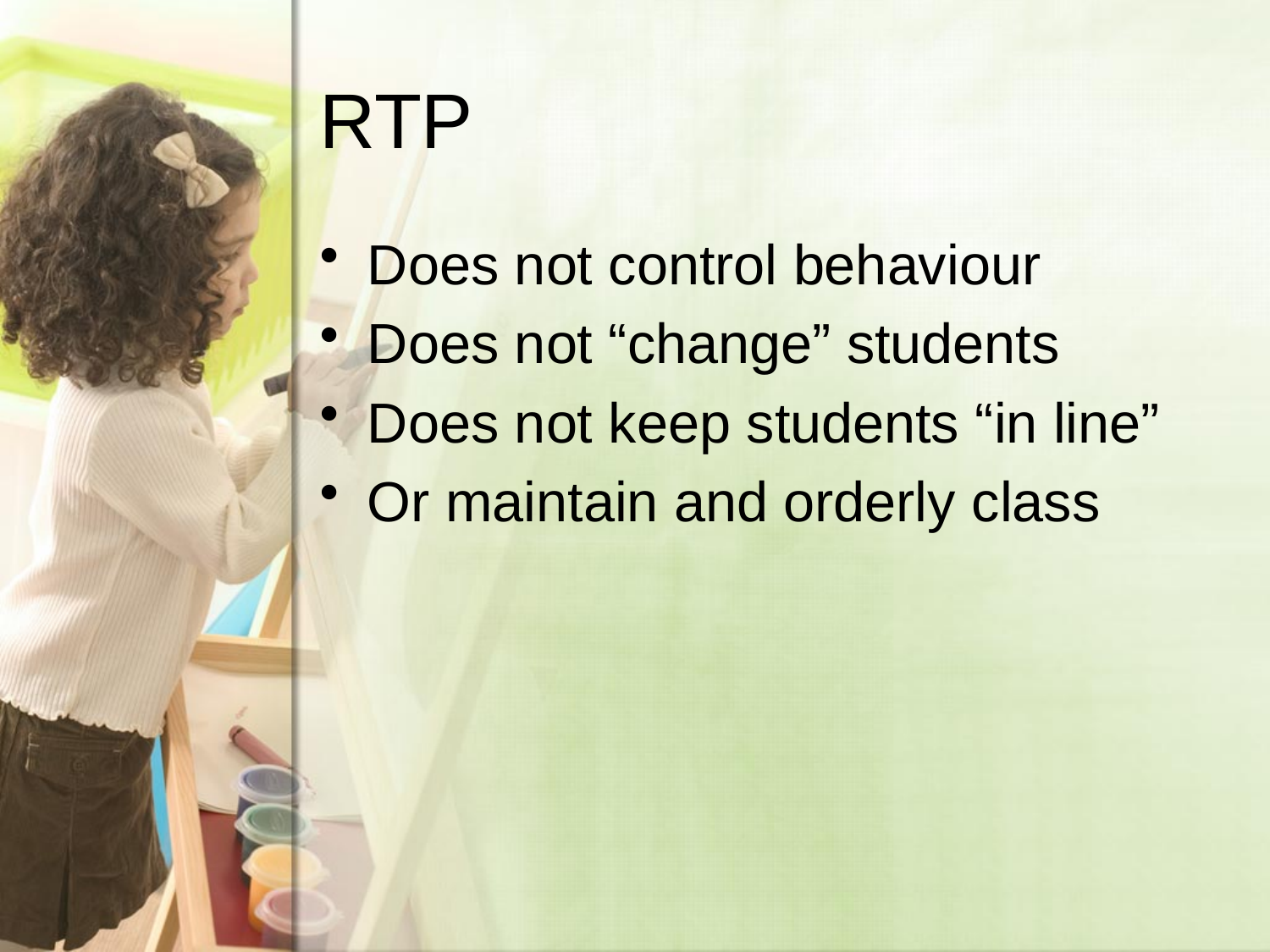

# RTP
Does not control behaviour
Does not “change” students
Does not keep students “in line”
Or maintain and orderly class